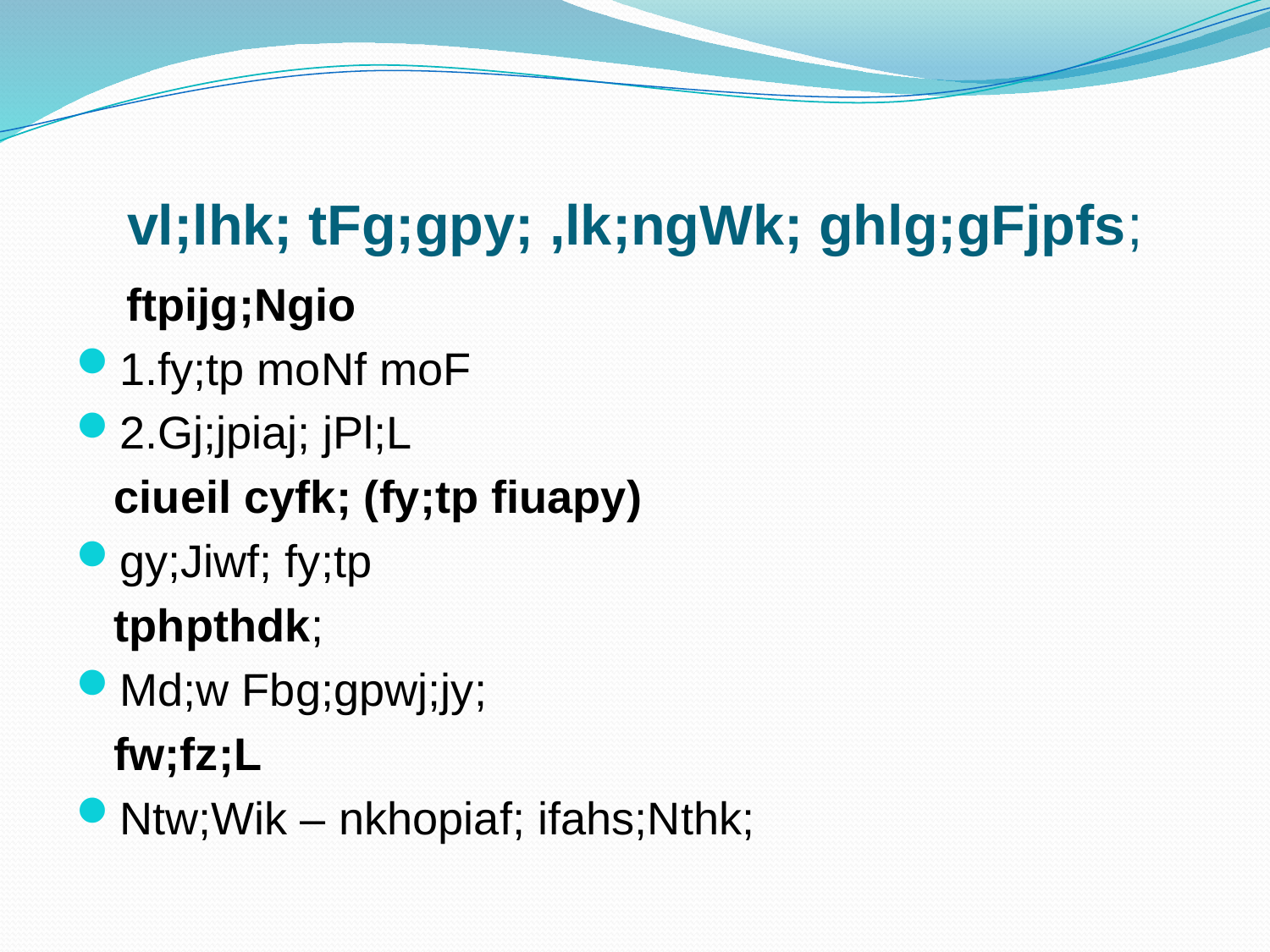

# vl;lhk; tFg;gpy; ,lk;ngWk; ghlg;gFjpfs;
    ftpijg;Ngio
1.fy;tp moNf moF
2.Gj;jpiaj; jPl;L
   ciueil cyfk; (fy;tp fiuapy)
gy;Jiwf; fy;tp
   tphpthdk;
Md;w Fbg;gpwj;jy;
   fw;fz;L
Ntw;Wik – nkhopiaf; ifahs;Nthk;